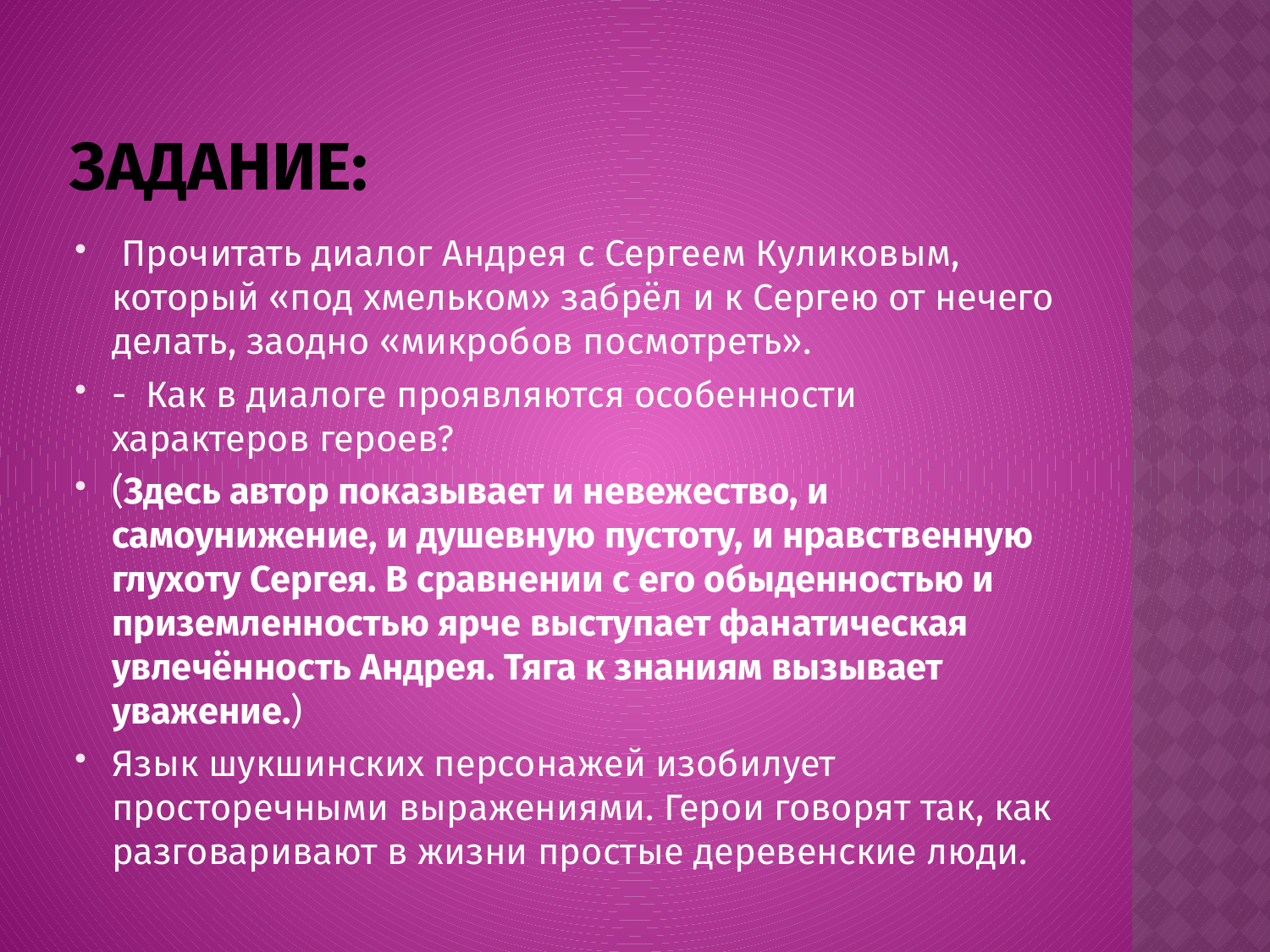

# Задание:
 Прочитать диалог Андрея с Сергеем Куликовым, который «под хмельком» забрёл и к Сергею от нечего делать, заодно «микробов по­смотреть».
-  Как в диалоге проявляются особенности характеров героев?
(Здесь автор показывает и невежество, и самоунижение, и душевную пустоту, и нравственную глухоту Сергея. В сравнении с его обыденностью и приземленностью ярче выступает фанатическая увлечённость Андрея. Тяга к знаниям вызывает уважение.)
Язык шукшинских персонажей изобилует просторечными выражениями. Герои говорят так, как разговаривают в жизни простые деревенские люди.